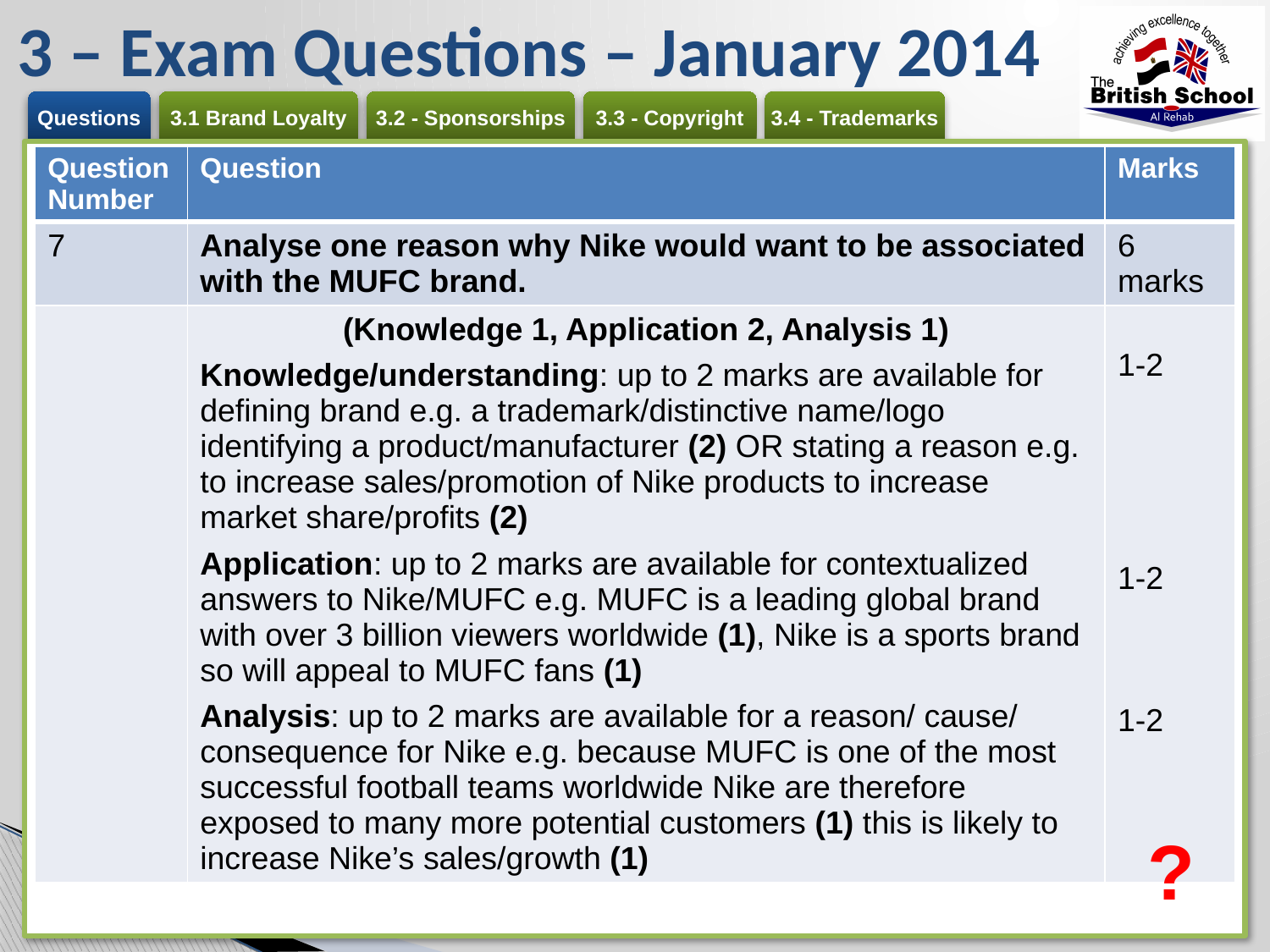

# 3 – Exam Questions – January 2014
| Question Number | Question | Marks |
| --- | --- | --- |
| 7 | Analyse one reason why Nike would want to be associated with the MUFC brand. | 6 marks |
|  | (Knowledge 1, Application 2, Analysis 1) Knowledge/understanding: up to 2 marks are available for defining brand e.g. a trademark/distinctive name/logo identifying a product/manufacturer (2) OR stating a reason e.g. to increase sales/promotion of Nike products to increase market share/profits (2) Application: up to 2 marks are available for contextualized answers to Nike/MUFC e.g. MUFC is a leading global brand with over 3 billion viewers worldwide (1), Nike is a sports brand so will appeal to MUFC fans (1) Analysis: up to 2 marks are available for a reason/ cause/ consequence for Nike e.g. because MUFC is one of the most successful football teams worldwide Nike are therefore exposed to many more potential customers (1) this is likely to increase Nike’s sales/growth (1) | 1-2 1-2 1-2 |
?